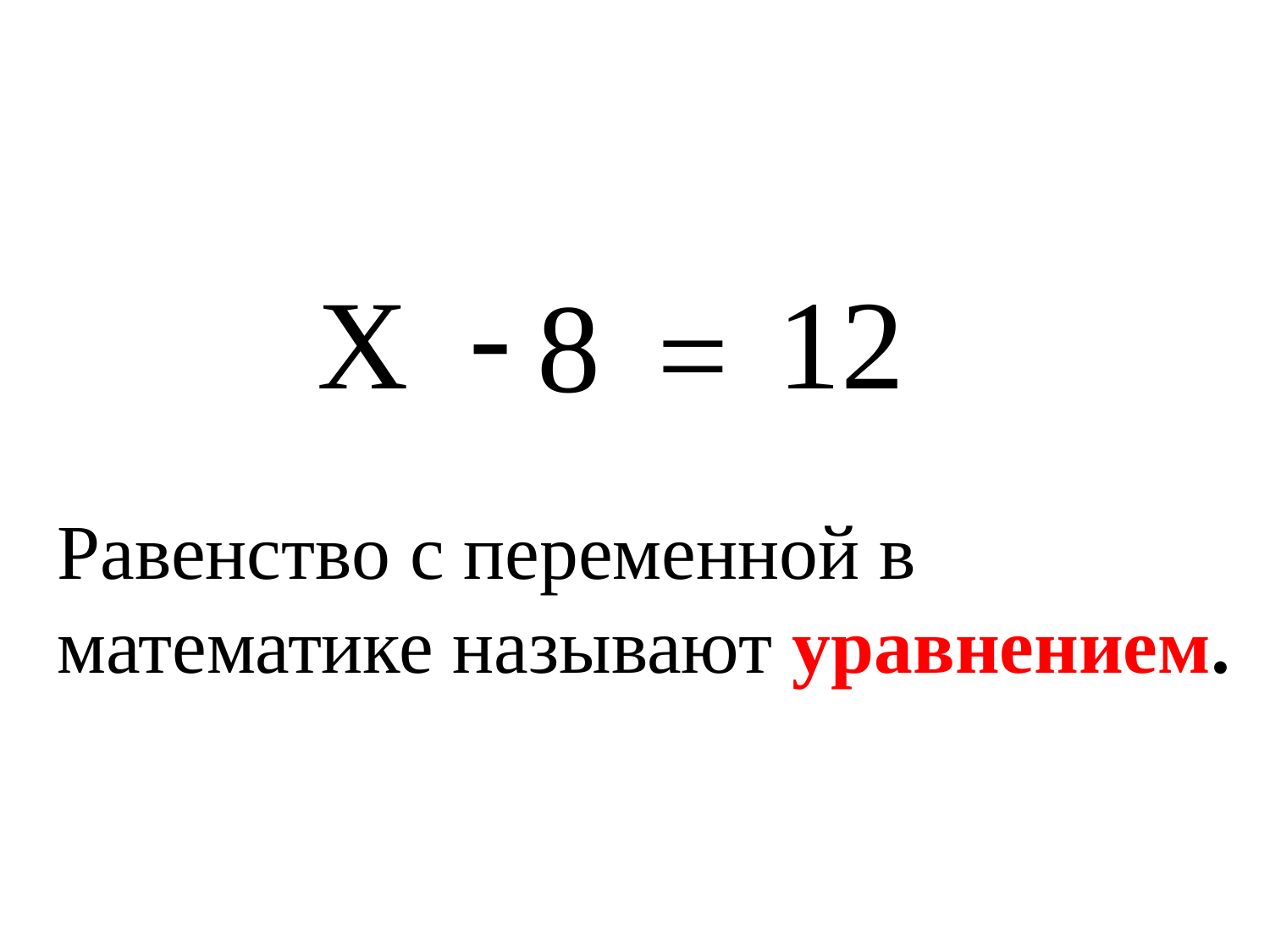

-
X
12
8
=
Равенство с переменной в математике называют уравнением.